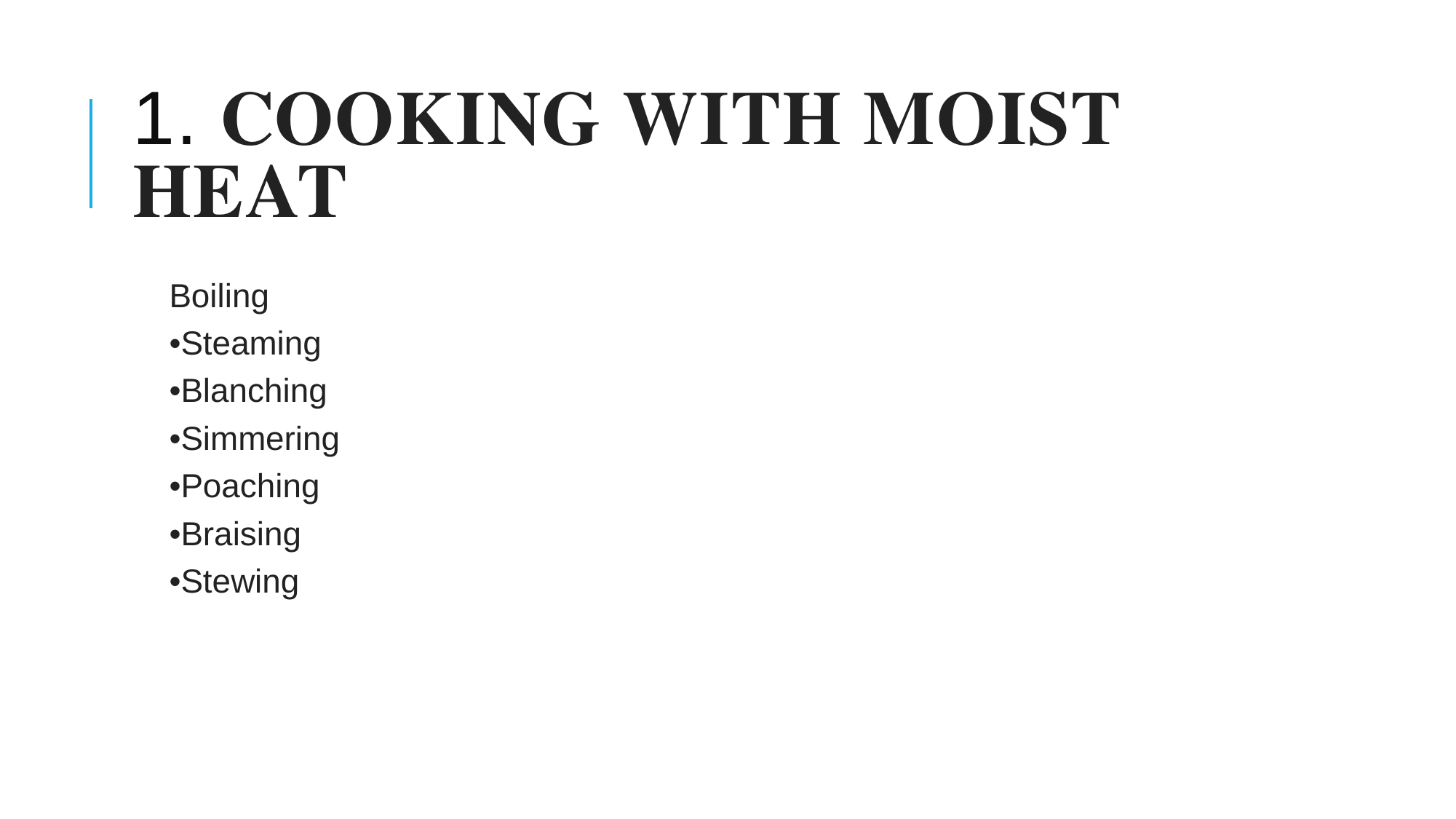

# 1. Cooking with Moist Heat
Boiling
•Steaming
•Blanching
•Simmering
•Poaching
•Braising
•Stewing